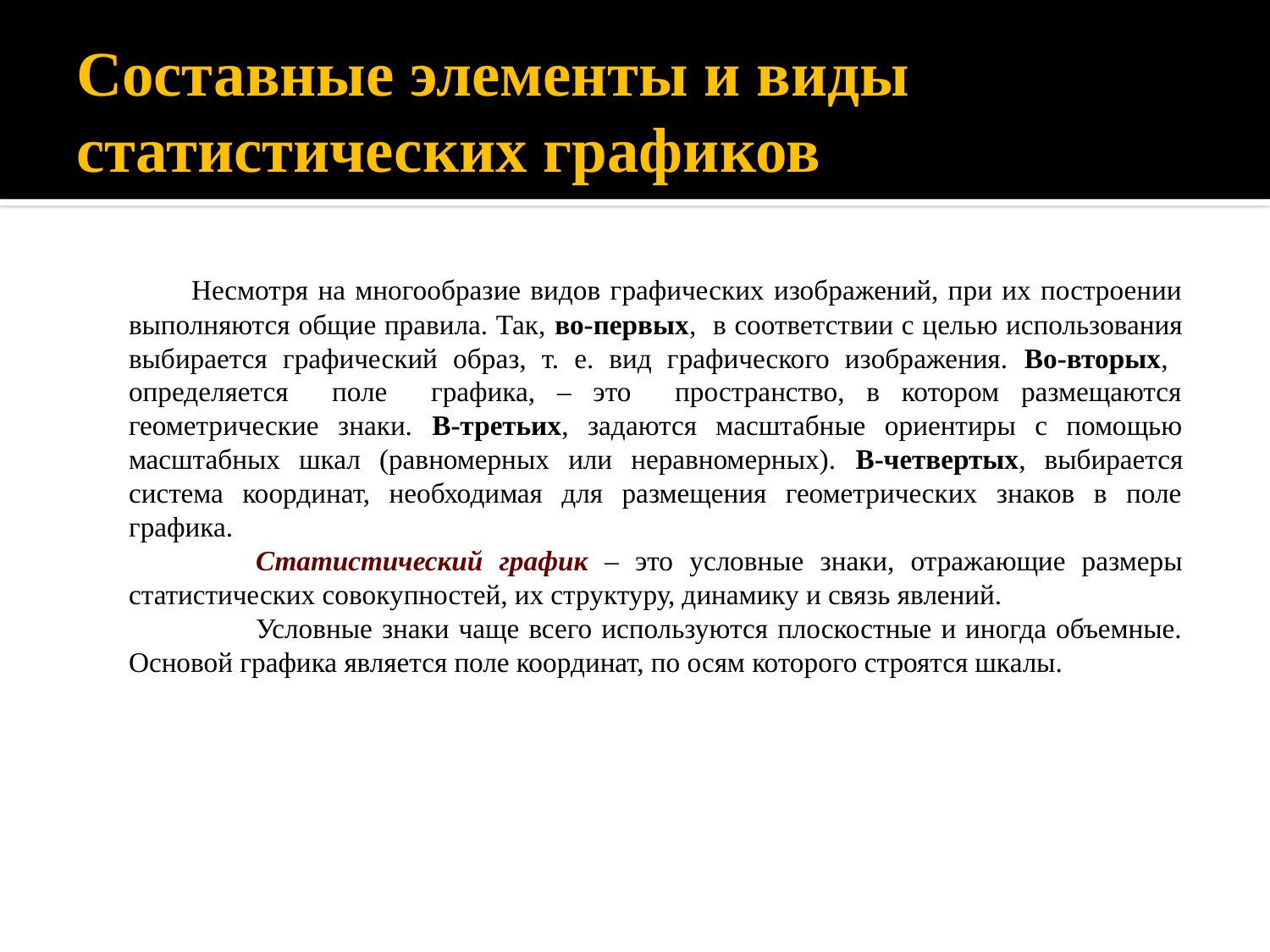

# Составные элементы и виды статистических графиков
Несмотря на многообразие видов графических изображений, при их построении выполняются общие правила. Так, во-первых,  в соответствии с целью использования выбирается графический образ, т. е. вид графического изображения. Во-вторых,  определяется  поле  графика, – это  пространство, в котором размещаются геометрические знаки. В-третьих, задаются масштабные ориентиры с помощью масштабных шкал (равномерных или неравномерных). В-четвертых, выбирается система координат, необходимая для размещения геометрических знаков в поле графика.
	Статистический график – это условные знаки, отражающие размеры статистических совокупностей, их структуру, динамику и связь явлений.
	Условные знаки чаще всего используются плоскостные и иногда объемные. Основой графика является поле координат, по осям которого строятся шкалы.